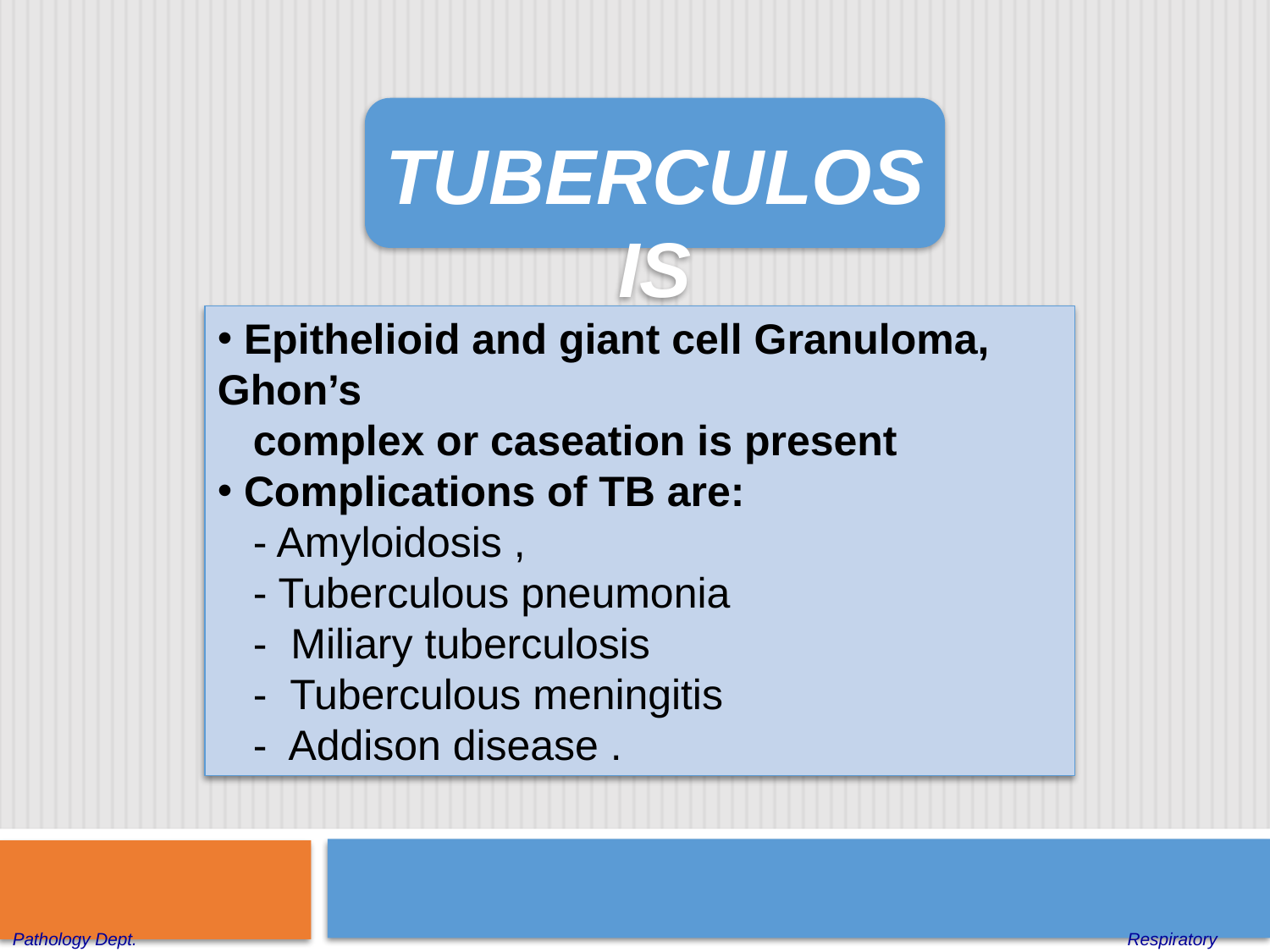

TUBERCULOSIS
 Epithelioid and giant cell Granuloma, Ghon’s
   complex or caseation is present
 Complications of TB are:
   - Amyloidosis ,
   - Tuberculous pneumonia
   -  Miliary tuberculosis
   -  Tuberculous meningitis
   -  Addison disease .
#
Respiratory Block
Pathology Dept. KSU